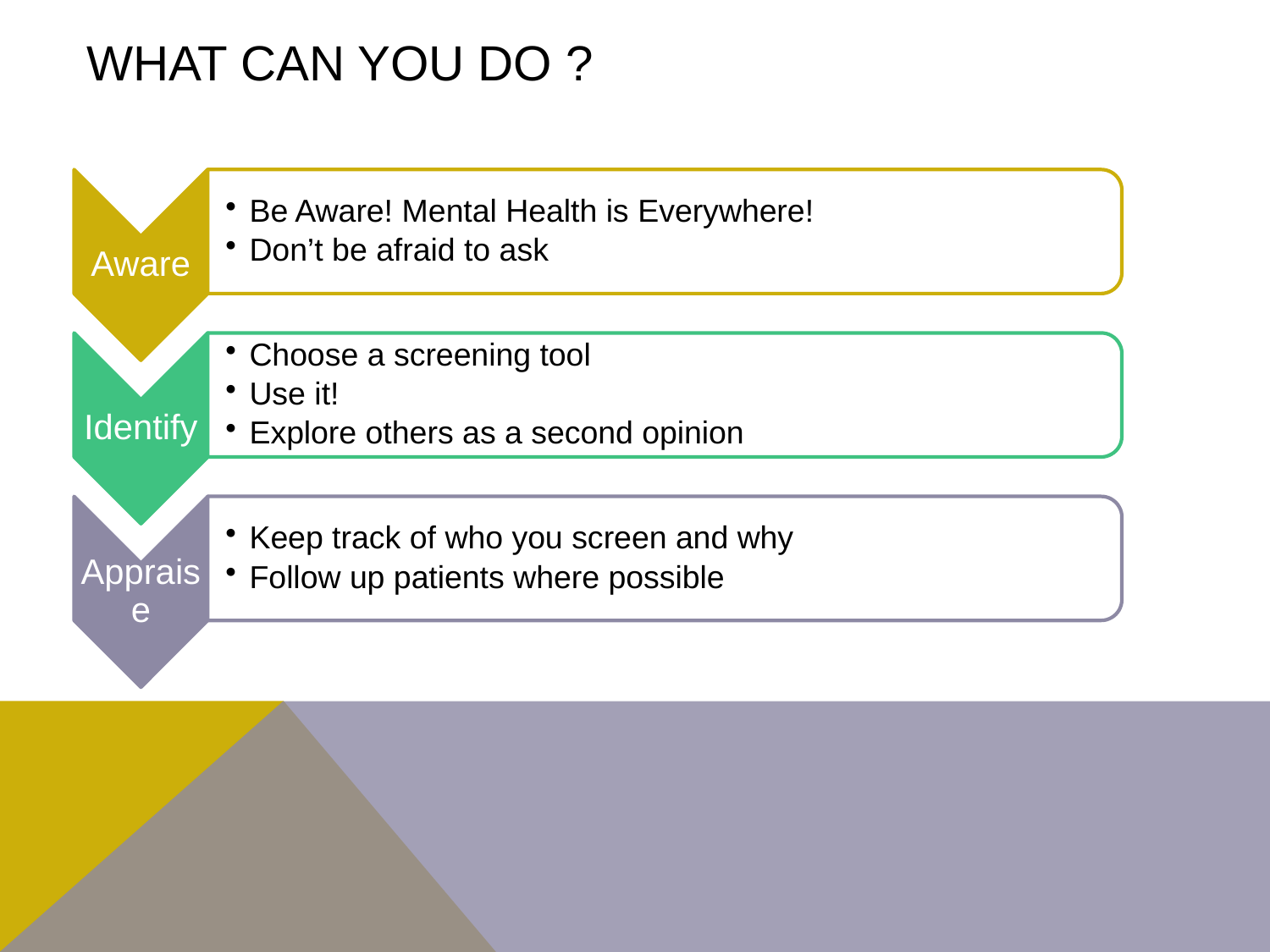

# What can you do ?
Aware
Be Aware! Mental Health is Everywhere!
Don’t be afraid to ask
Identify
Choose a screening tool
Use it!
Explore others as a second opinion
Appraise
Keep track of who you screen and why
Follow up patients where possible